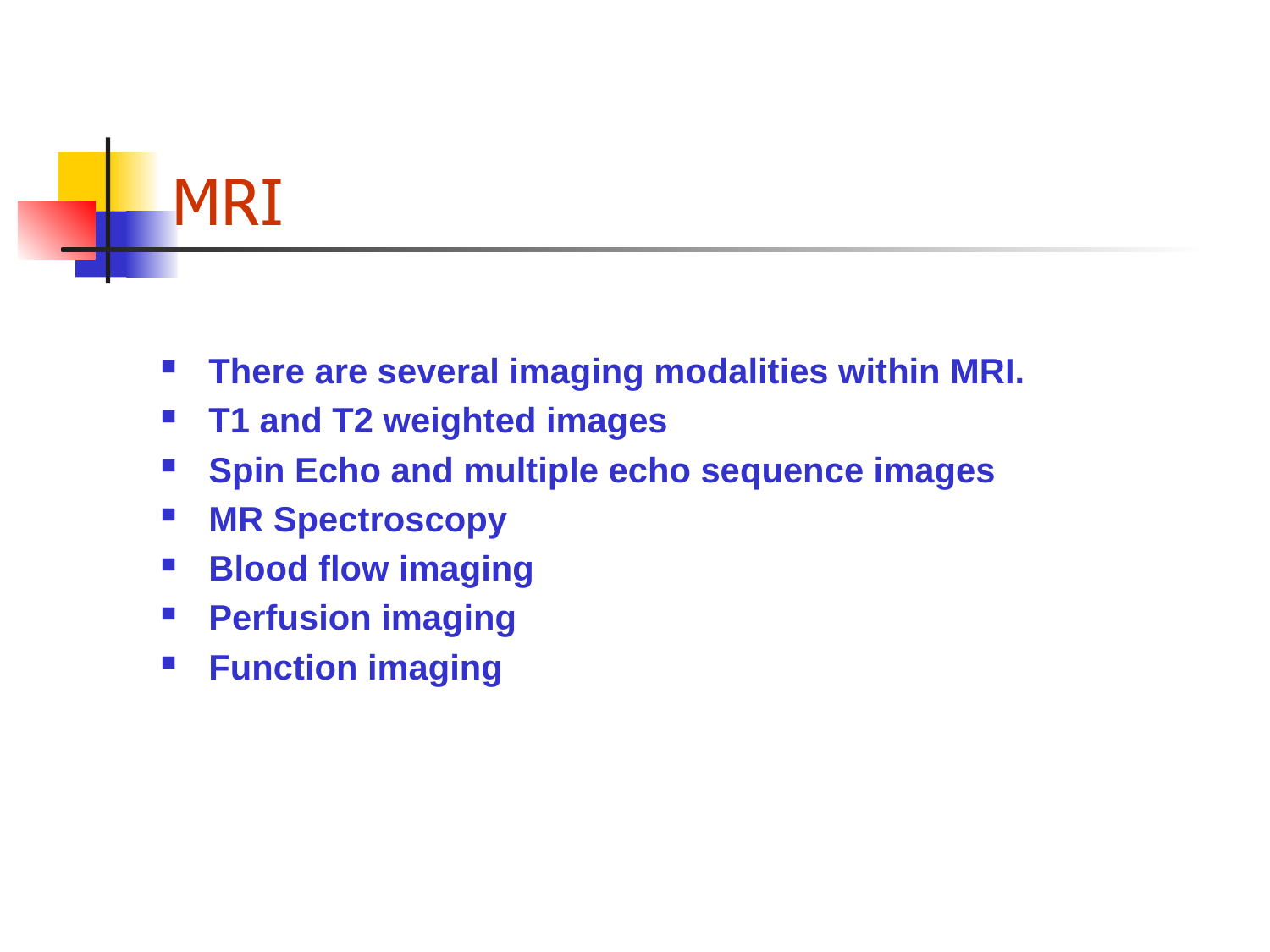

# MRI
There are several imaging modalities within MRI.
T1 and T2 weighted images
Spin Echo and multiple echo sequence images
MR Spectroscopy
Blood flow imaging
Perfusion imaging
Function imaging